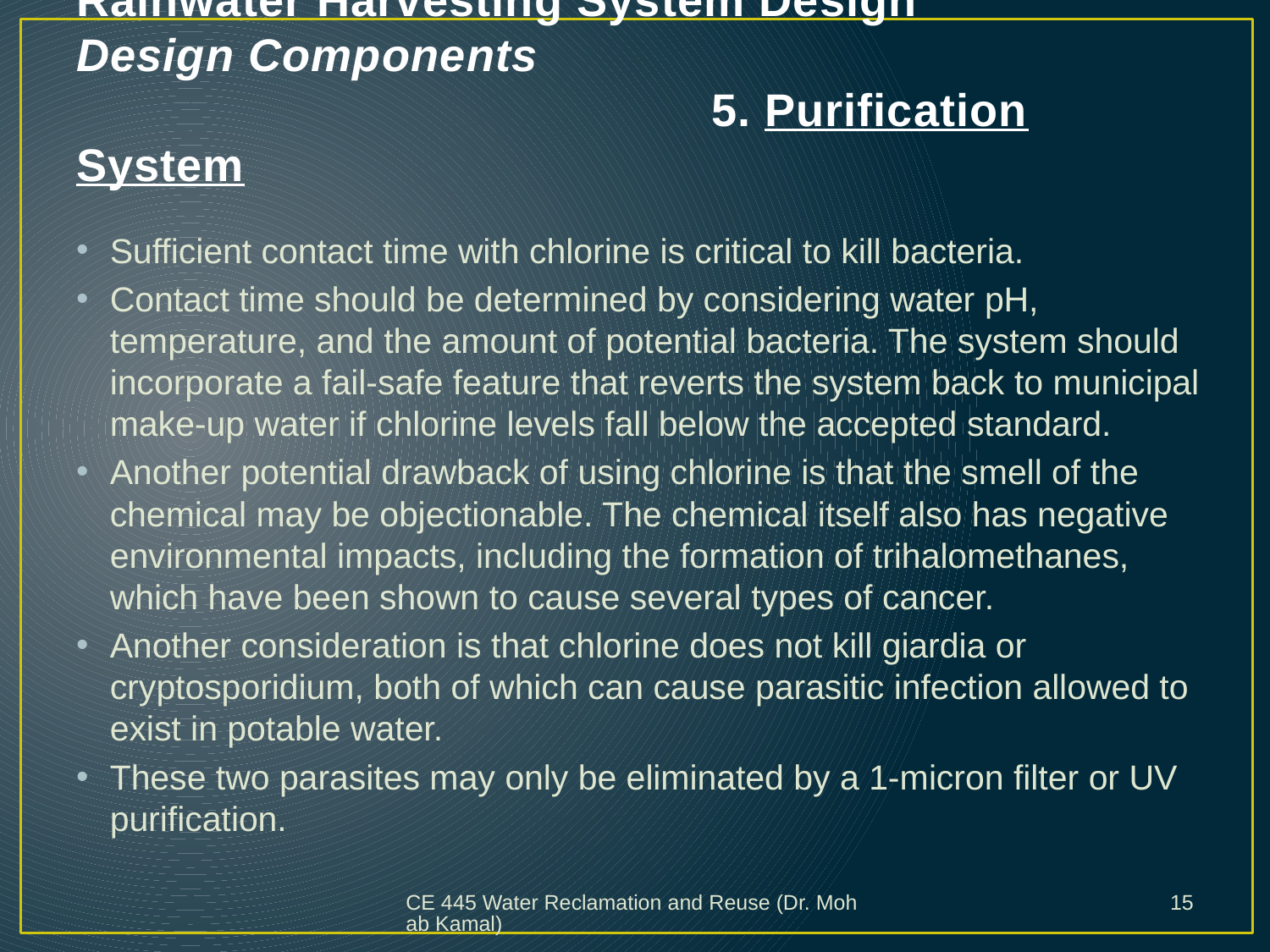

# Rainwater Harvesting System Design Design Components 5. Purification System
Sufficient contact time with chlorine is critical to kill bacteria.
Contact time should be determined by considering water pH, temperature, and the amount of potential bacteria. The system should incorporate a fail-safe feature that reverts the system back to municipal make-up water if chlorine levels fall below the accepted standard.
Another potential drawback of using chlorine is that the smell of the chemical may be objectionable. The chemical itself also has negative environmental impacts, including the formation of trihalomethanes, which have been shown to cause several types of cancer.
Another consideration is that chlorine does not kill giardia or cryptosporidium, both of which can cause parasitic infection allowed to exist in potable water.
These two parasites may only be eliminated by a 1-micron filter or UV purification.
CE 445 Water Reclamation and Reuse (Dr. Mohab Kamal)
15